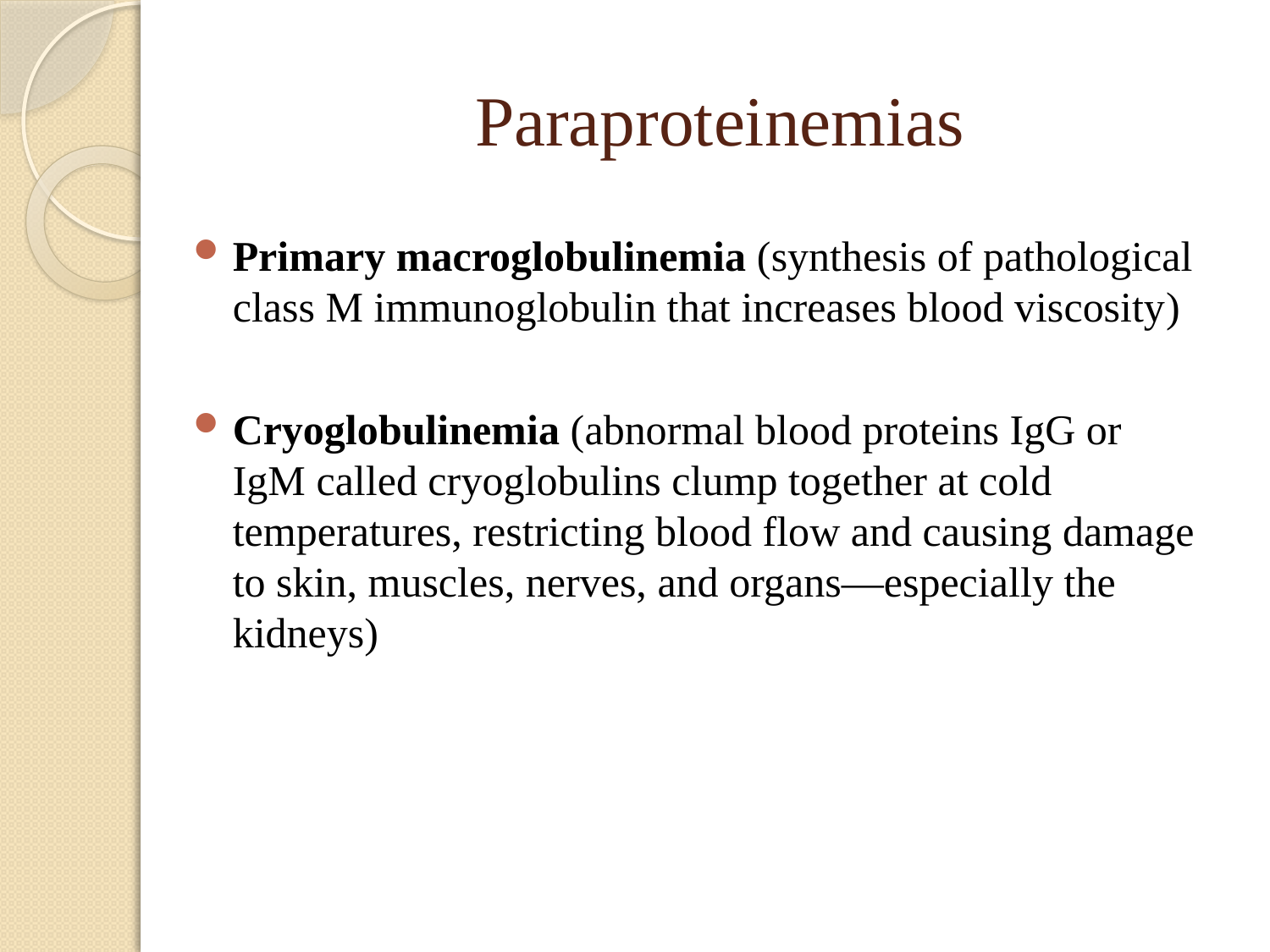

# Paraproteinemias
Primary macroglobulinemia (synthesis of pathological class M immunoglobulin that increases blood viscosity)

Cryoglobulinemia (abnormal blood proteins IgG or IgM called cryoglobulins clump together at cold temperatures, restricting blood flow and causing damage to skin, muscles, nerves, and organs—especially the kidneys)